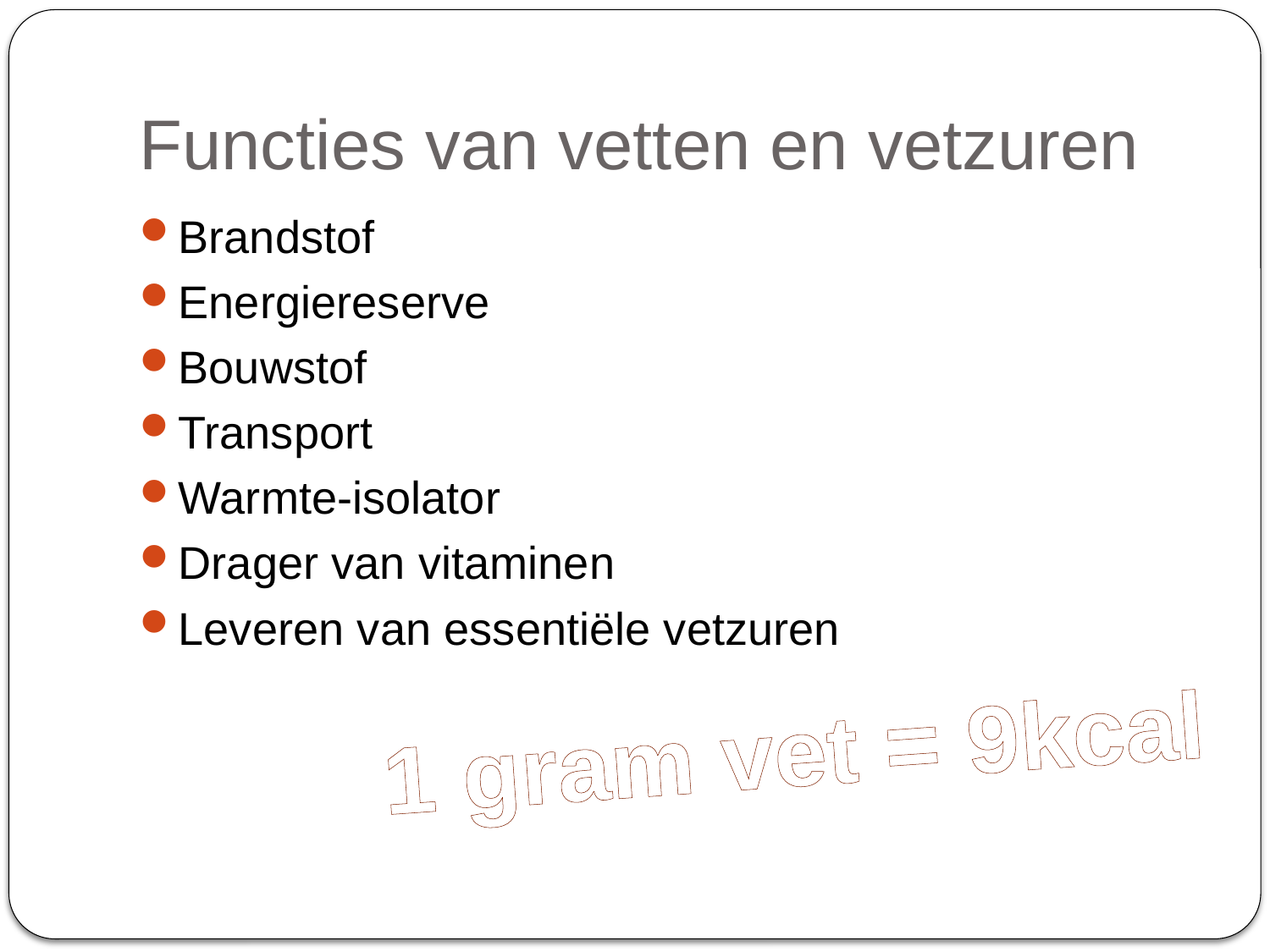

# Functies van vetten en vetzuren
Brandstof
Energiereserve
Bouwstof
Transport (
Warmte-isolator (of stoten)
Drager van vitaminen (
Leveren van essentiële vetzuren.

1 gram vet = 9kcal